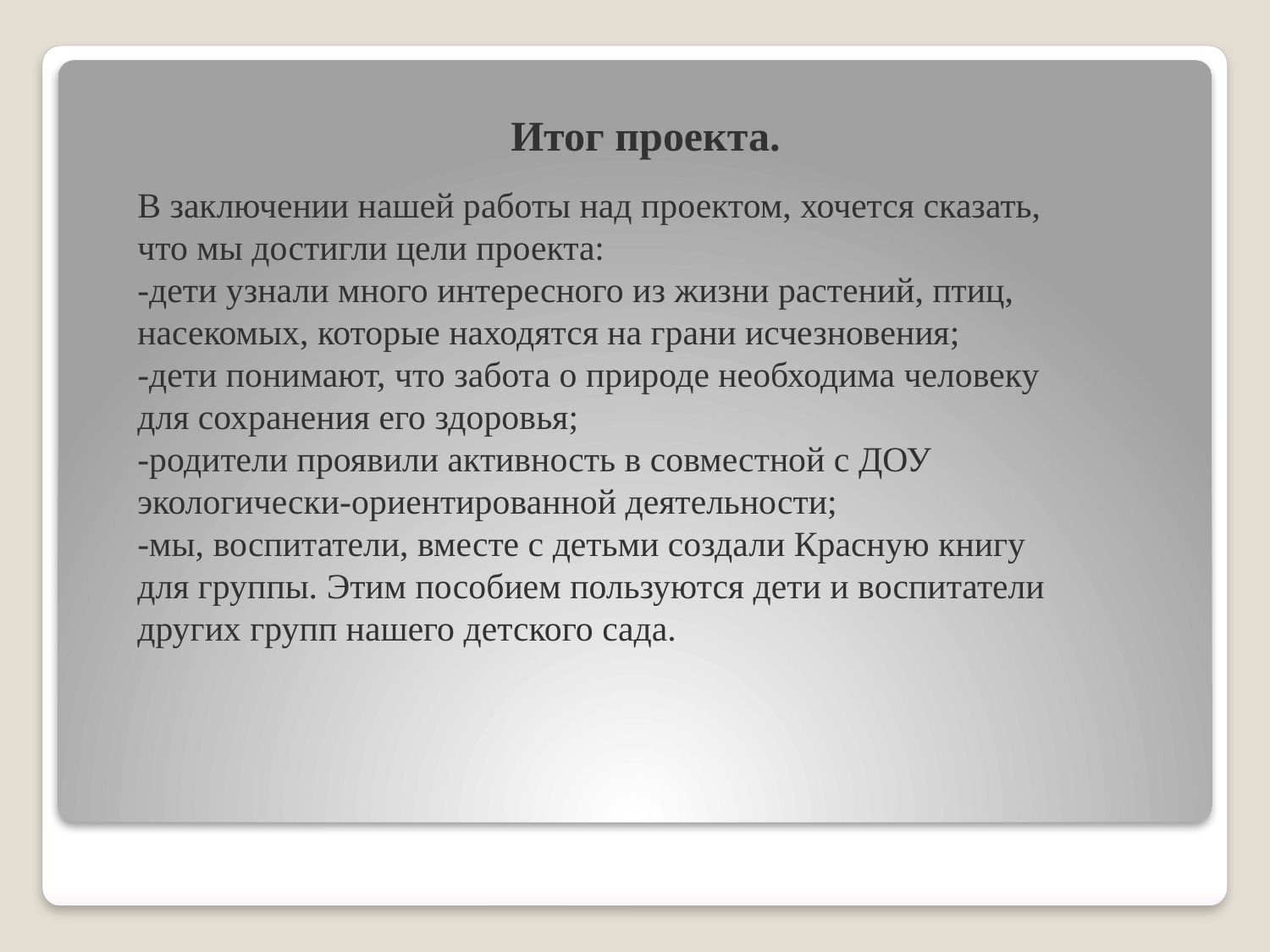

# Итог проекта.
В заключении нашей работы над проектом, хочется сказать,
что мы достигли цели проекта:
-дети узнали много интересного из жизни растений, птиц, насекомых, которые находятся на грани исчезновения;
-дети понимают, что забота о природе необходима человеку для сохранения его здоровья;
-родители проявили активность в совместной с ДОУ экологически-ориентированной деятельности;
-мы, воспитатели, вместе с детьми создали Красную книгу для группы. Этим пособием пользуются дети и воспитатели других групп нашего детского сада.